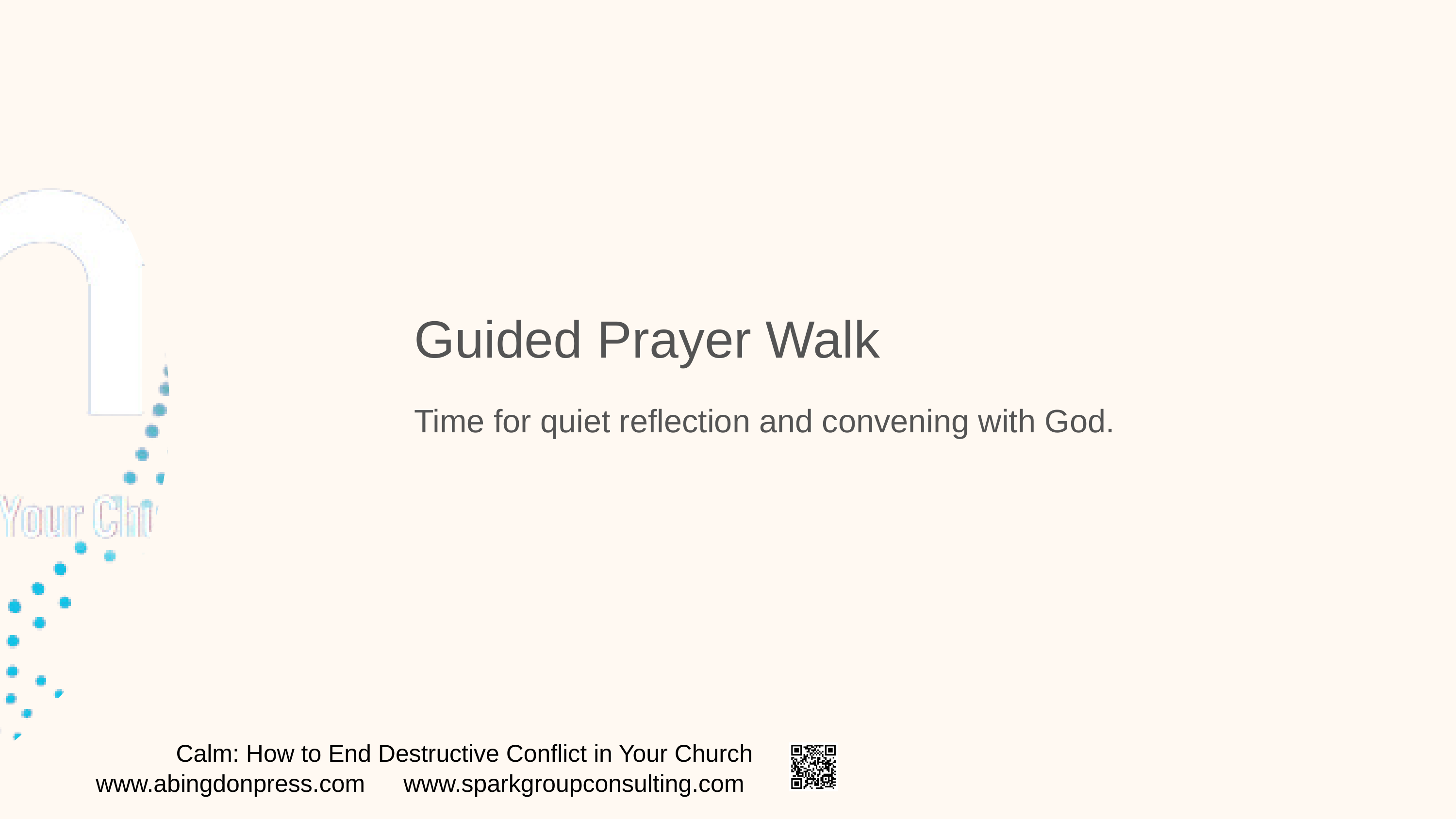

Guided Prayer Walk
Time for quiet reflection and convening with God.
Calm: How to End Destructive Conflict in Your Church

www.abingdonpress.com
www.sparkgroupconsulting.com